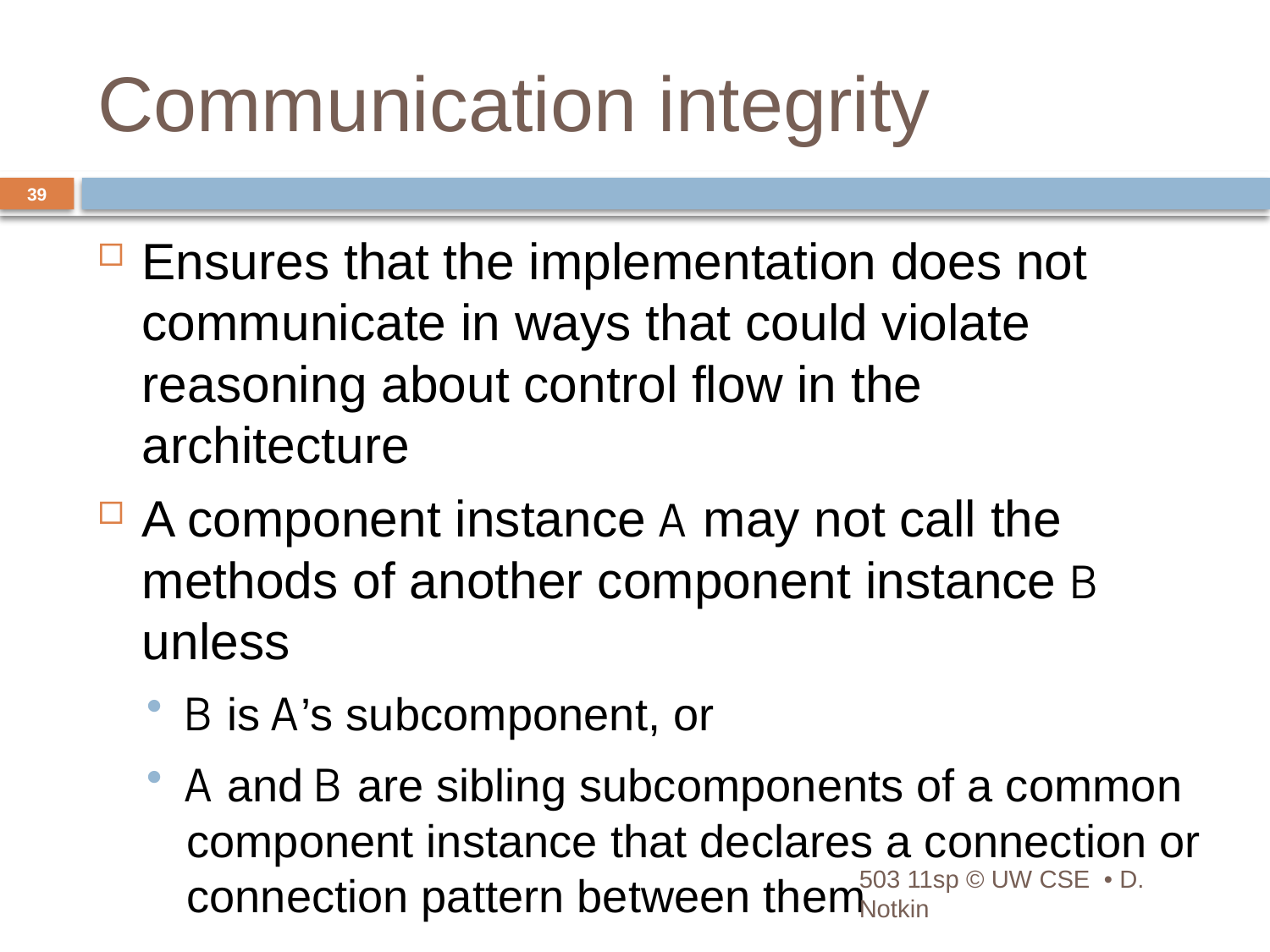

# Communication integrity
39
Ensures that the implementation does not communicate in ways that could violate reasoning about control flow in the architecture
A component instance A may not call the methods of another component instance B unless
B is A’s subcomponent, or
A and B are sibling subcomponents of a common component instance that declares a connection or connection pattern between them
503 11sp © UW CSE  • D. Notkin